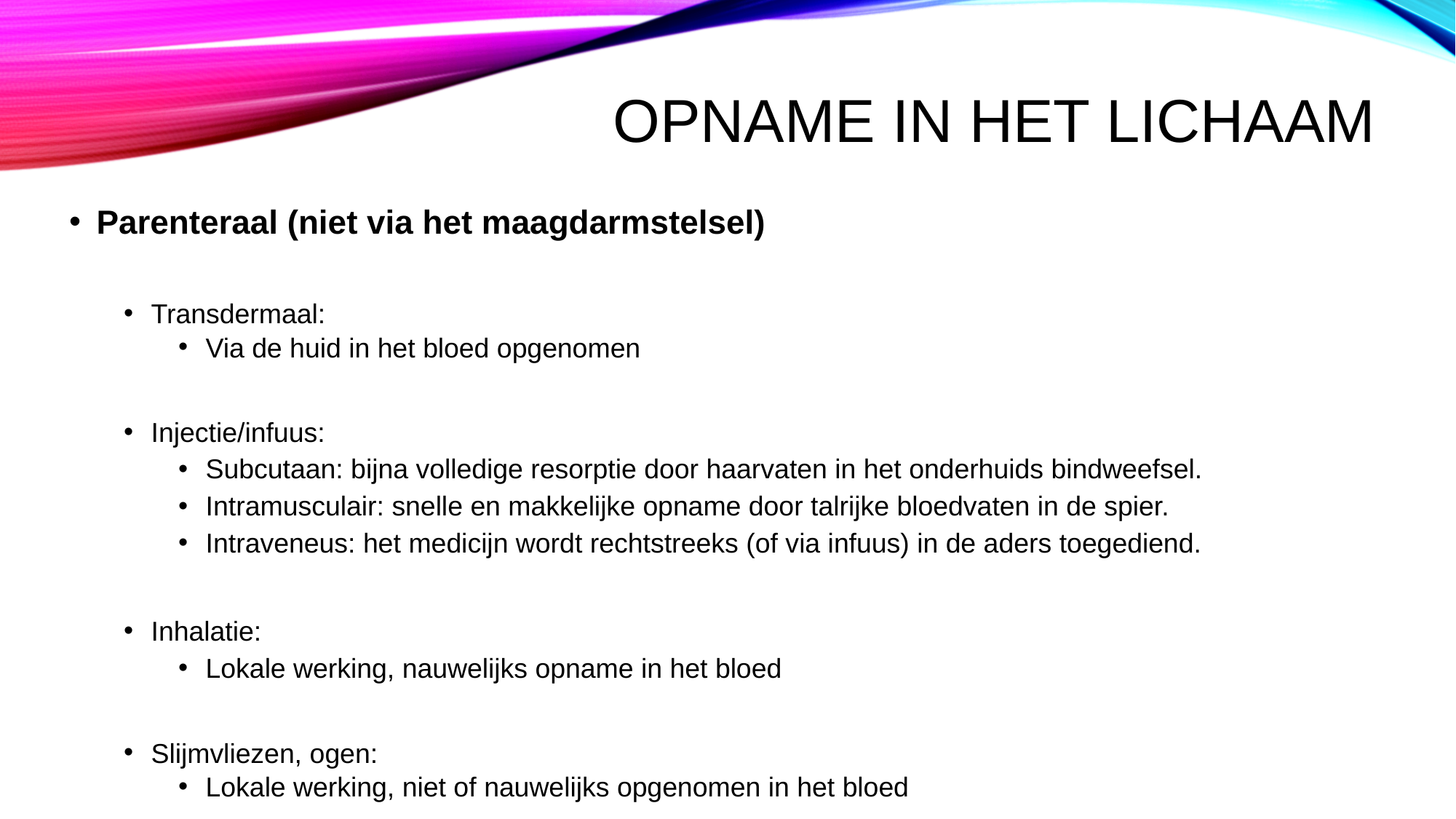

# Opname in het lichaam
Parenteraal (niet via het maagdarmstelsel)

Transdermaal:
Via de huid in het bloed opgenomen

Injectie/infuus:
Subcutaan: bijna volledige resorptie door haarvaten in het onderhuids bindweefsel.
Intramusculair: snelle en makkelijke opname door talrijke bloedvaten in de spier.
Intraveneus: het medicijn wordt rechtstreeks (of via infuus) in de aders toegediend.

Inhalatie:
Lokale werking, nauwelijks opname in het bloed

Slijmvliezen, ogen:
Lokale werking, niet of nauwelijks opgenomen in het bloed